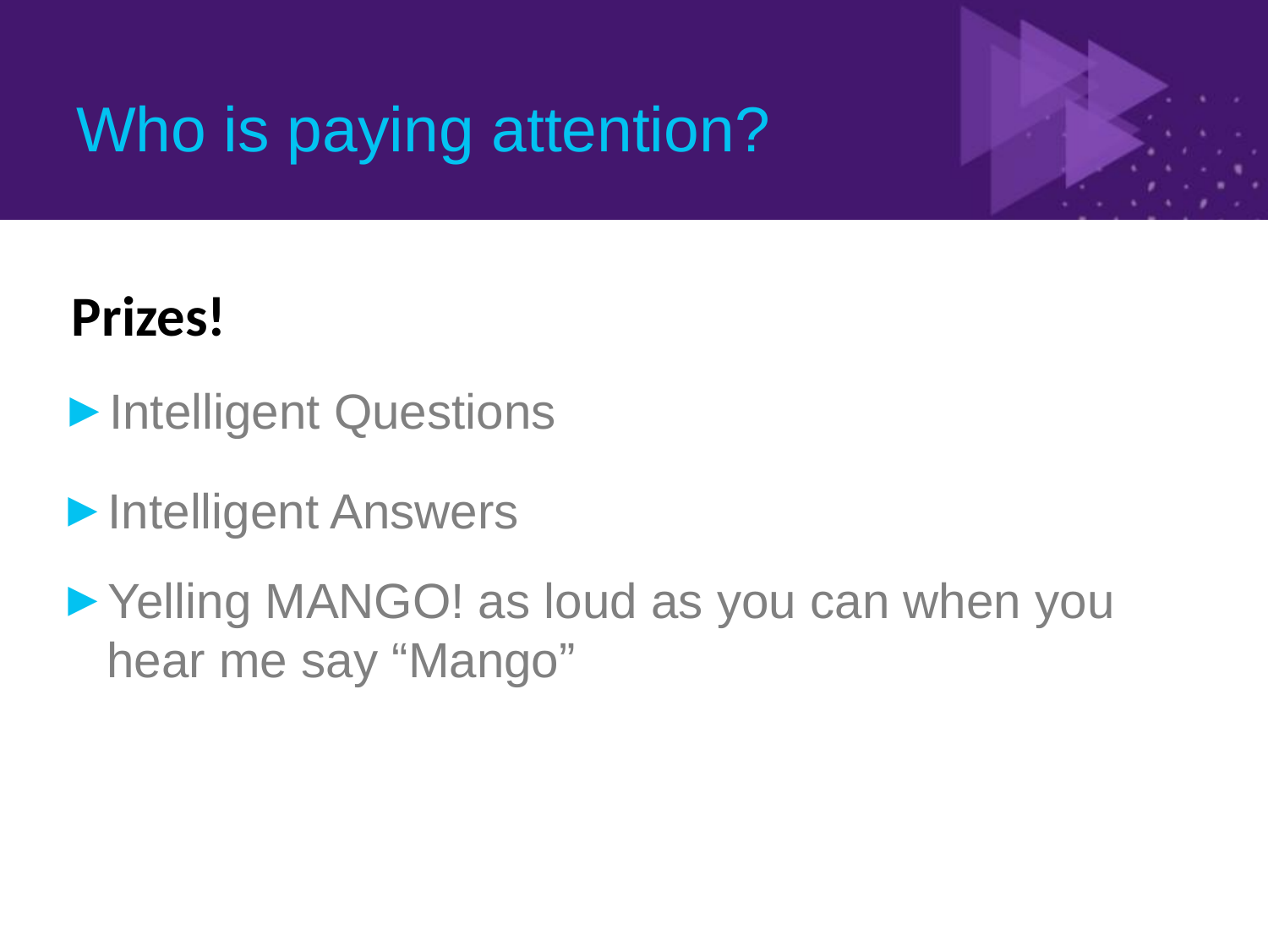

# Who is paying attention?
Prizes!
Intelligent Questions
Intelligent Answers
Yelling MANGO! as loud as you can when you hear me say “Mango”